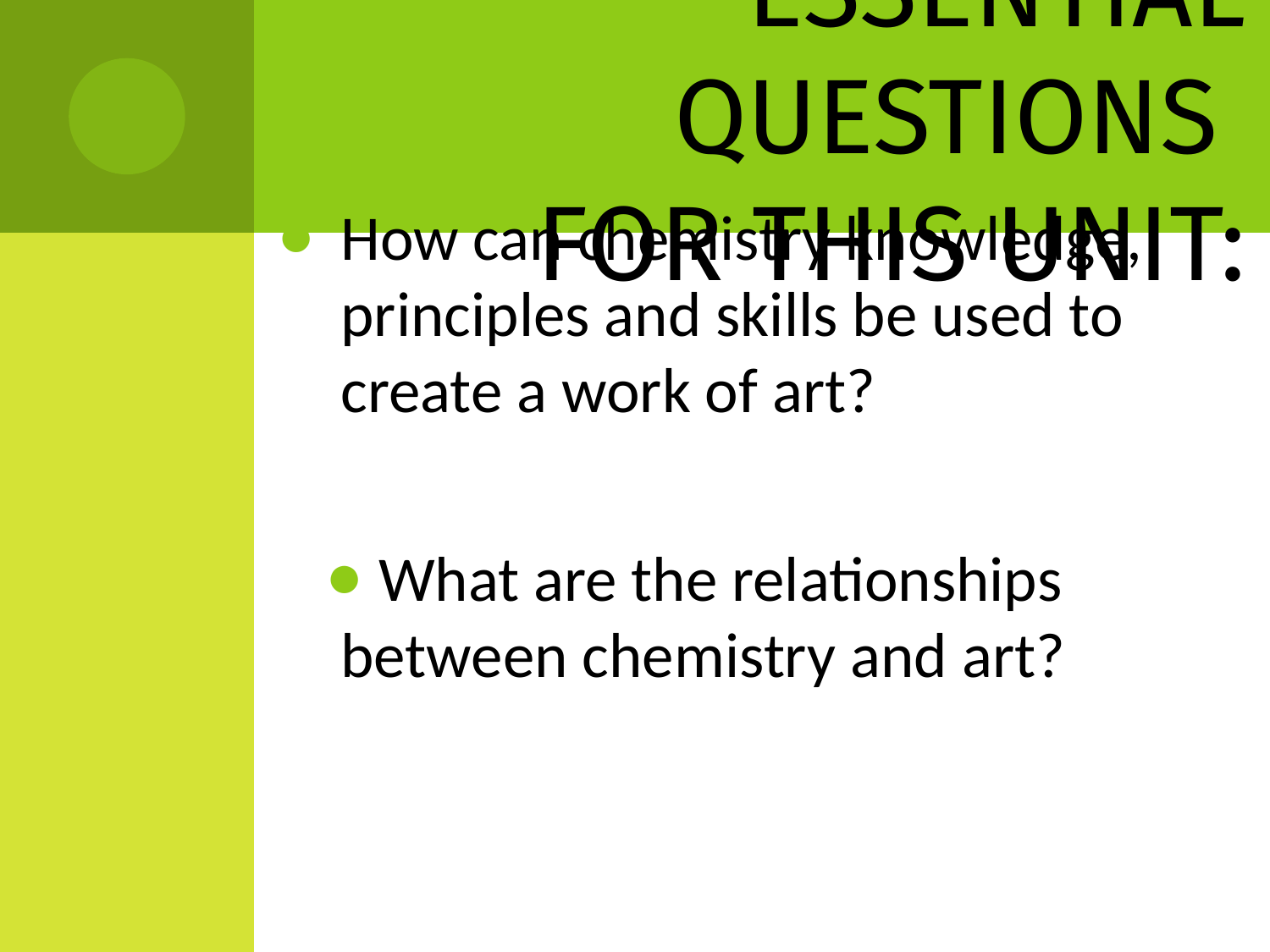

# Essential Questions
for this unit:
How can chemistry knowledge, principles and skills be used to create a work of art?

 What are the relationships between chemistry and art?